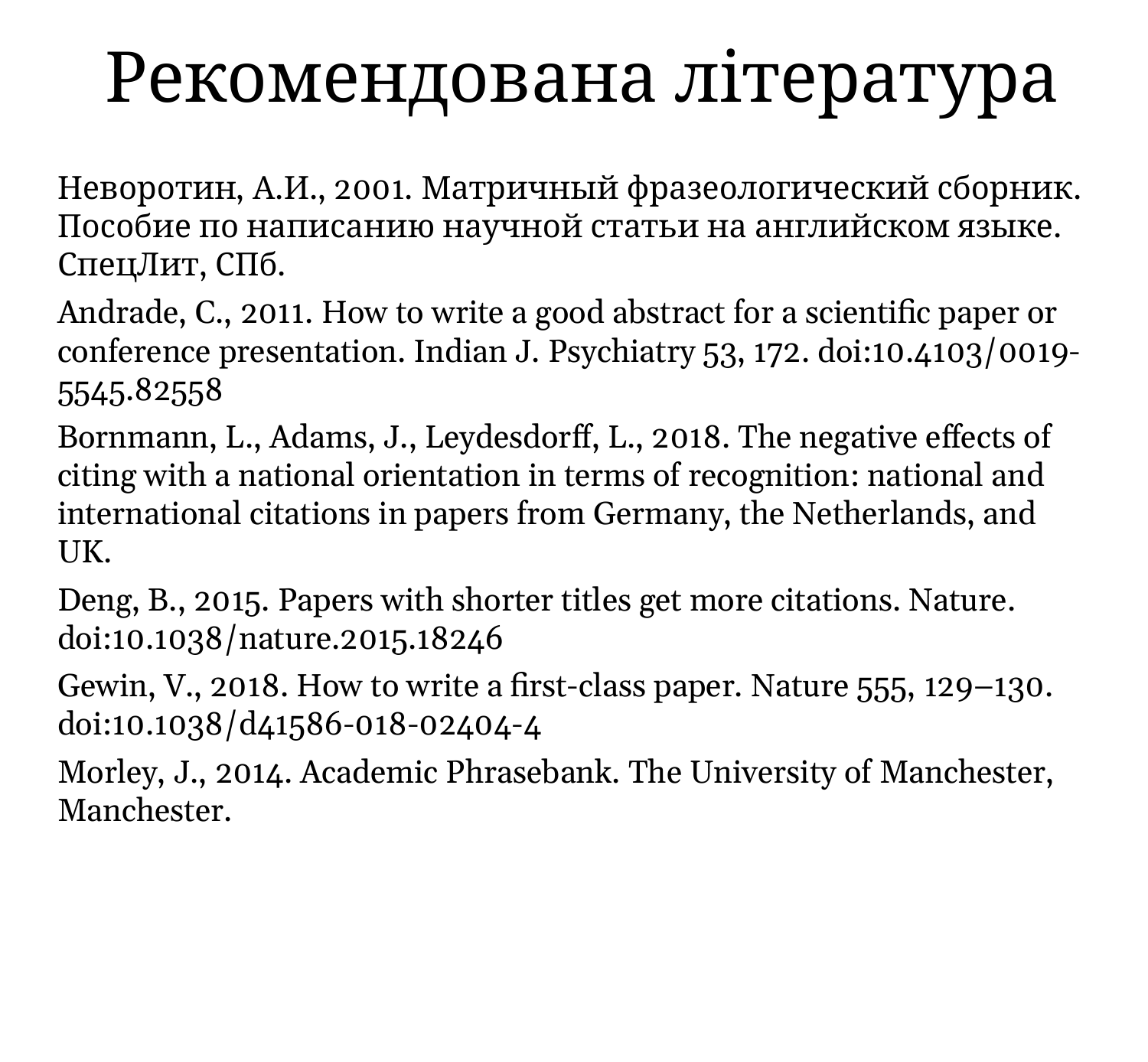

# Рекомендована література
Неворотин, А.И., 2001. Матричный фразеологический сборник. Пособие по написанию научной статьи на английском языке. СпецЛит, СПб.
Andrade, C., 2011. How to write a good abstract for a scientific paper or conference presentation. Indian J. Psychiatry 53, 172. doi:10.4103/0019-5545.82558
Bornmann, L., Adams, J., Leydesdorff, L., 2018. The negative effects of citing with a national orientation in terms of recognition: national and international citations in papers from Germany, the Netherlands, and UK.
Deng, B., 2015. Papers with shorter titles get more citations. Nature. doi:10.1038/nature.2015.18246
Gewin, V., 2018. How to write a first-class paper. Nature 555, 129–130. doi:10.1038/d41586-018-02404-4
Morley, J., 2014. Academic Phrasebank. The University of Manchester, Manchester.